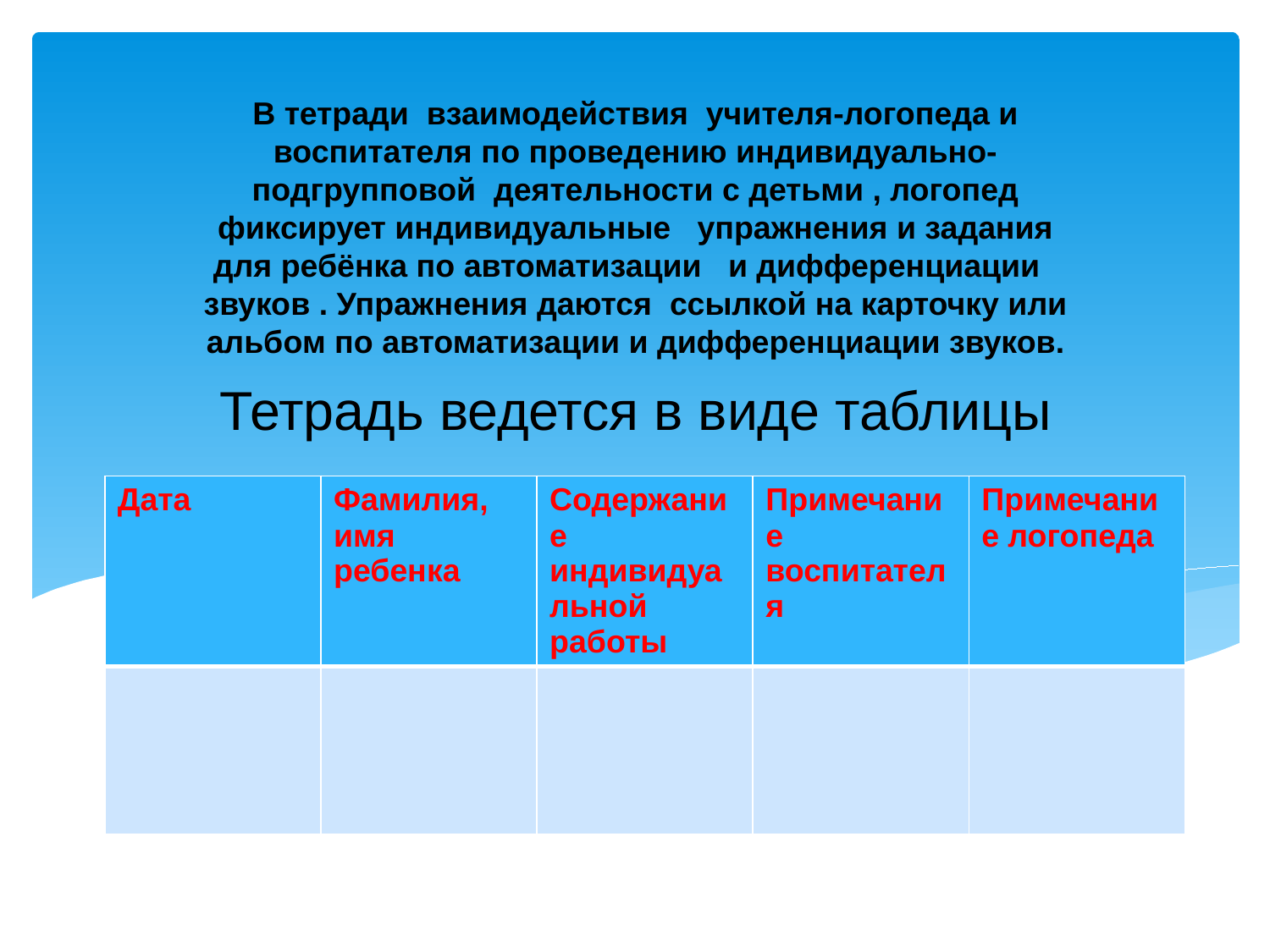

В тетради  взаимодействия  учителя-логопеда и воспитателя по проведению индивидуально-подгрупповой  деятельности с детьми , логопед фиксирует индивидуальные   упражнения и задания для ребёнка по автоматизации   и дифференциации   звуков . Упражнения даются  ссылкой на карточку или альбом по автоматизации и дифференциации звуков.
# Тетрадь ведется в виде таблицы
| Дата | Фамилия, имя ребенка | Содержание индивидуальной работы | Примечание воспитателя | Примечание логопеда |
| --- | --- | --- | --- | --- |
|  |  |  |  |  |